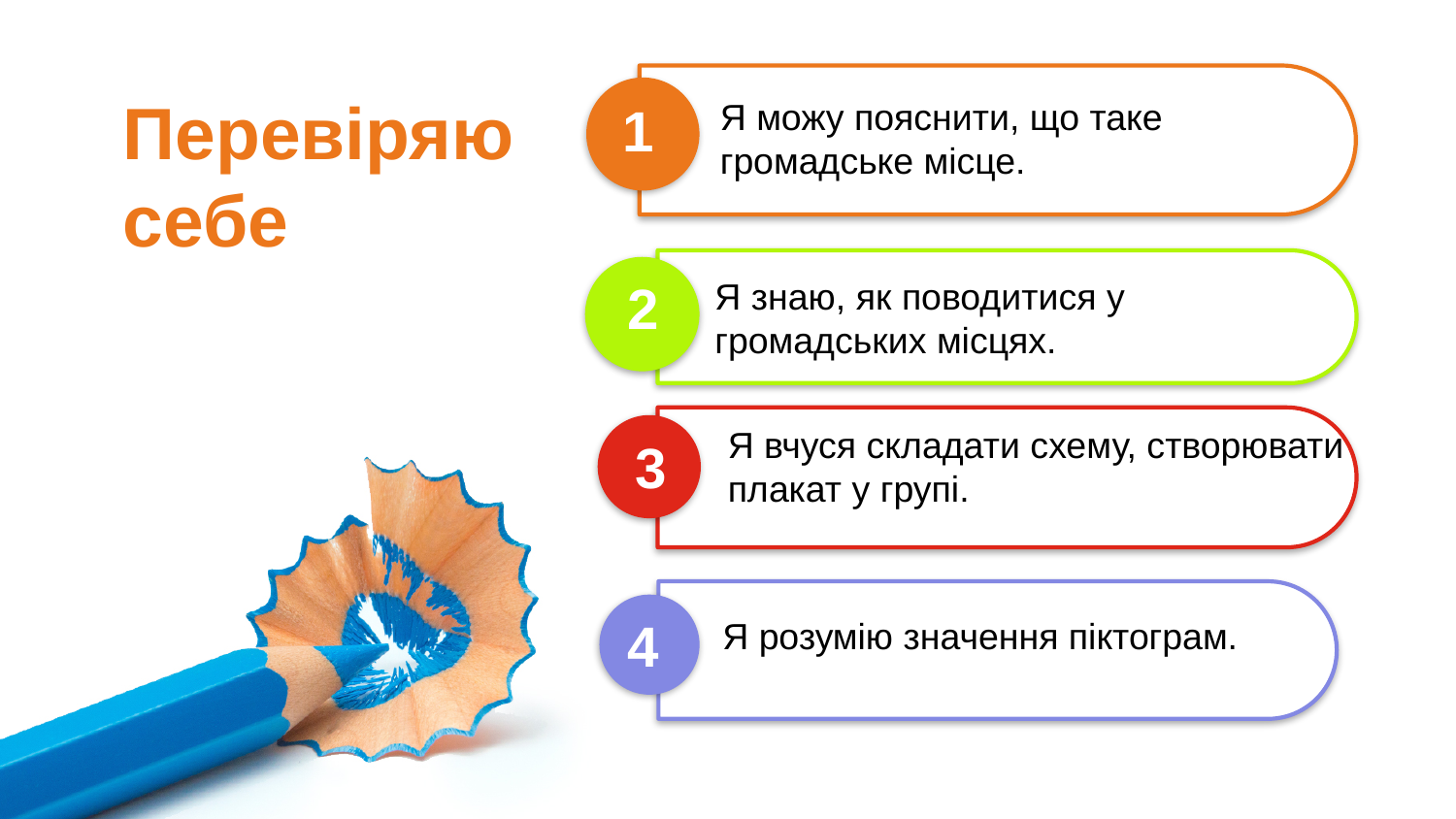

Перевіряю себе

Я можу пояснити, що таке
громадське місце.
1

2
Я знаю, як поводитися у
громадських місцях.

Я вчуся складати схему, створювати
плакат у групі.

3

4
Я розумію значення піктограм.